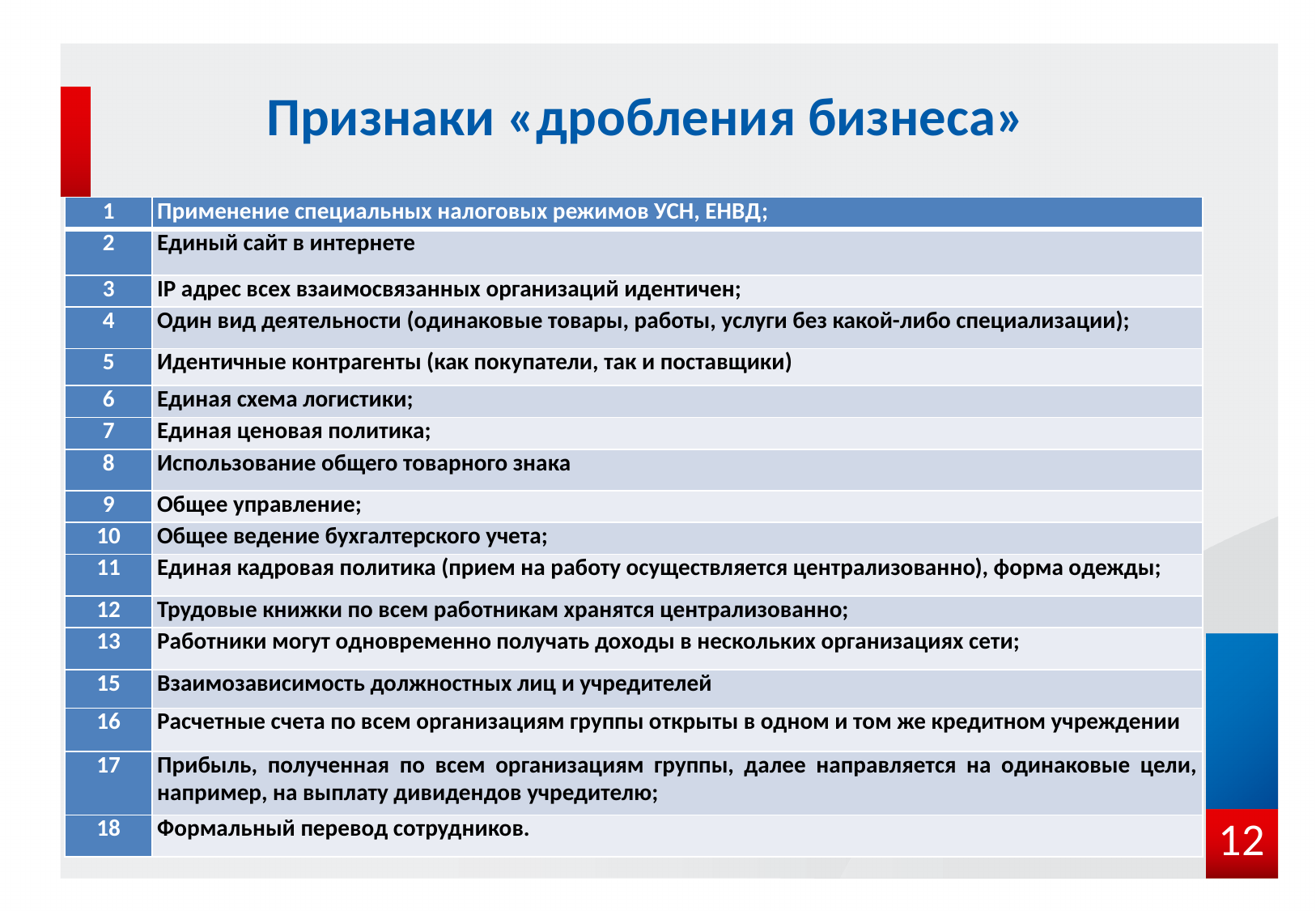

# Признаки «дробления бизнеса»
| 1 | Применение специальных налоговых режимов УСН, ЕНВД; |
| --- | --- |
| 2 | Единый сайт в интернете |
| 3 | IP адрес всех взаимосвязанных организаций идентичен; |
| 4 | Один вид деятельности (одинаковые товары, работы, услуги без какой-либо специализации); |
| 5 | Идентичные контрагенты (как покупатели, так и поставщики) |
| 6 | Единая схема логистики; |
| 7 | Единая ценовая политика; |
| 8 | Использование общего товарного знака |
| 9 | Общее управление; |
| 10 | Общее ведение бухгалтерского учета; |
| 11 | Единая кадровая политика (прием на работу осуществляется централизованно), форма одежды; |
| 12 | Трудовые книжки по всем работникам хранятся централизованно; |
| 13 | Работники могут одновременно получать доходы в нескольких организациях сети; |
| 15 | Взаимозависимость должностных лиц и учредителей |
| 16 | Расчетные счета по всем организациям группы открыты в одном и том же кредитном учреждении |
| 17 | Прибыль, полученная по всем организациям группы, далее направляется на одинаковые цели, например, на выплату дивидендов учредителю; |
| 18 | Формальный перевод сотрудников. |
12